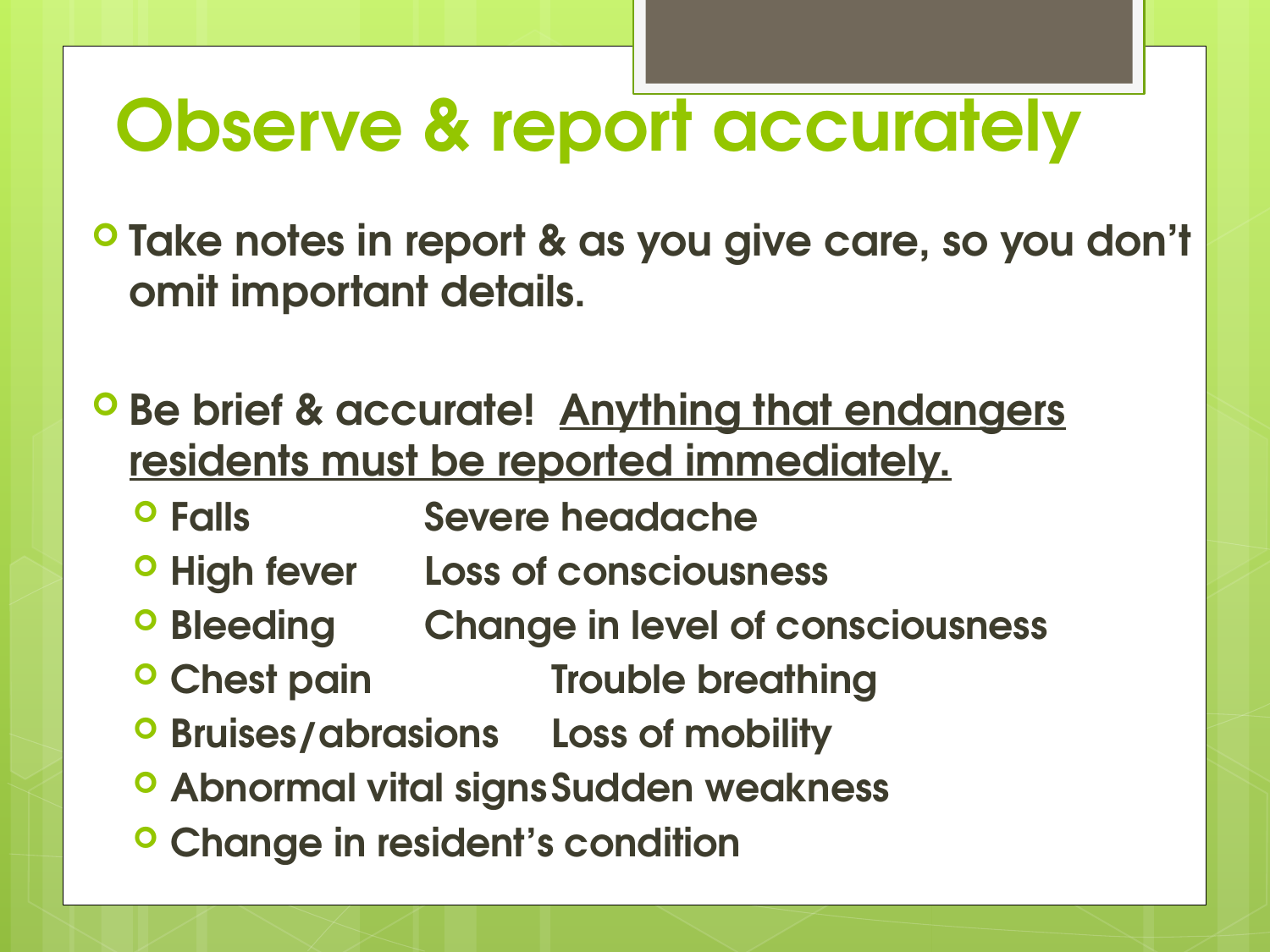

# Observe & report accurately
Take notes in report & as you give care, so you don’t omit important details.

Be brief & accurate!  Anything that endangers residents must be reported immediately.
Falls		Severe headache
High fever	Loss of consciousness
Bleeding	Change in level of consciousness
Chest pain		Trouble breathing
Bruises/abrasions	Loss of mobility
Abnormal vital signs	Sudden weakness
Change in resident’s condition